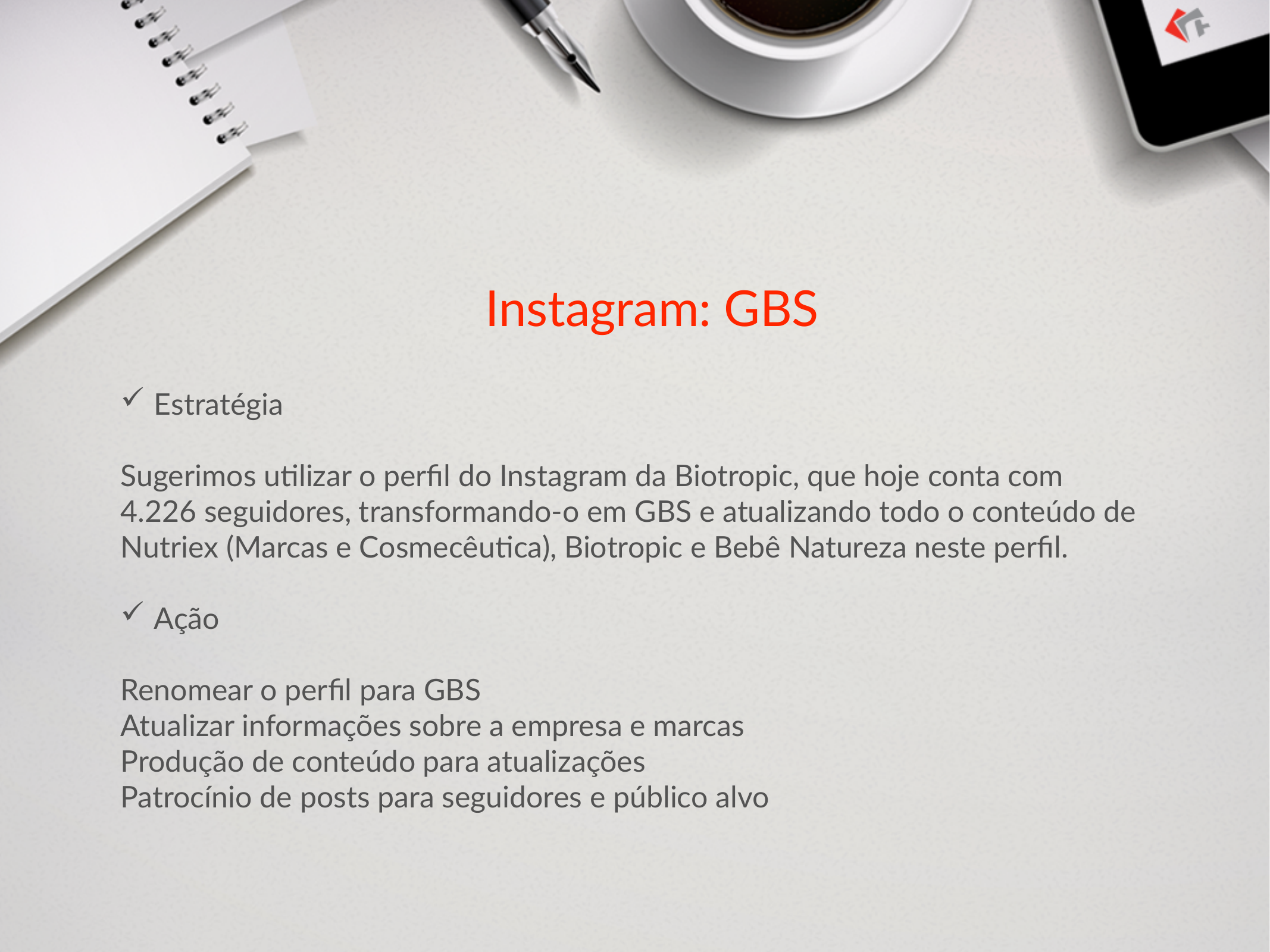

Instagram: GBS
Estratégia

Sugerimos utilizar o perfil do Instagram da Biotropic, que hoje conta com 4.226 seguidores, transformando-o em GBS e atualizando todo o conteúdo de Nutriex (Marcas e Cosmecêutica), Biotropic e Bebê Natureza neste perfil.

Ação

Renomear o perfil para GBS
Atualizar informações sobre a empresa e marcas
Produção de conteúdo para atualizações
Patrocínio de posts para seguidores e público alvo